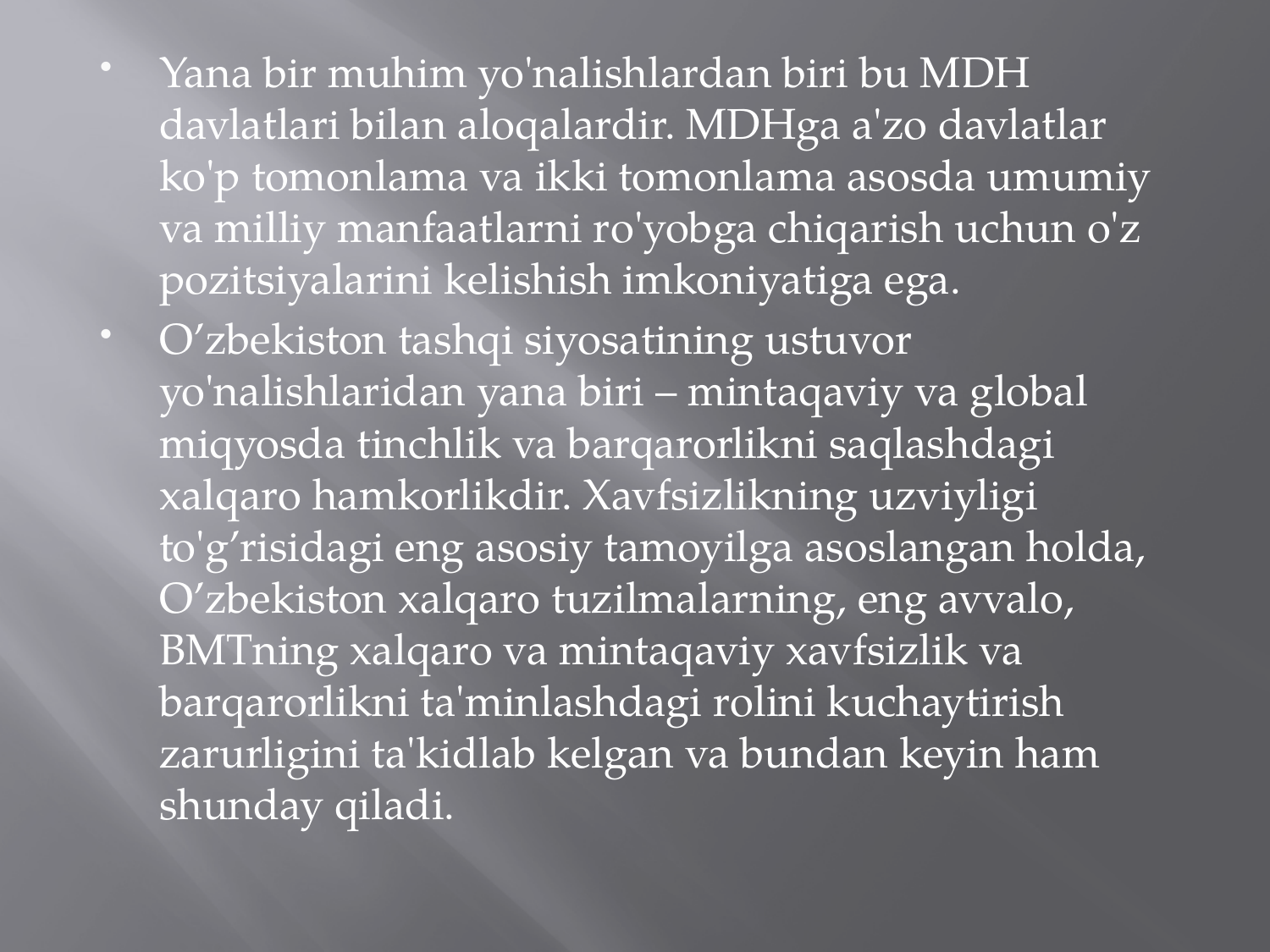

Yana bir muhim yo'nalishlardan biri bu MDH davlatlari bilan aloqalardir. MDHga a'zo davlatlar ko'p tomonlama va ikki tomonlama asosda umumiy va milliy manfaatlarni ro'yobga chiqarish uchun o'z pozitsiyalarini kelishish imkoniyatiga ega.
O’zbekiston tashqi siyosatining ustuvor yo'nalishlaridan yana biri – mintaqaviy va global miqyosda tinchlik va barqarorlikni saqlashdagi xalqaro hamkorlikdir. Xavfsizlikning uzviyligi to'g’risidagi eng asosiy tamoyilga asoslangan holda, O’zbekiston xalqaro tuzilmalarning, eng avvalo, BMTning xalqaro va mintaqaviy xavfsizlik va barqarorlikni ta'minlashdagi rolini kuchaytirish zarurligini ta'kidlab kelgan va bundan keyin ham shunday qiladi.